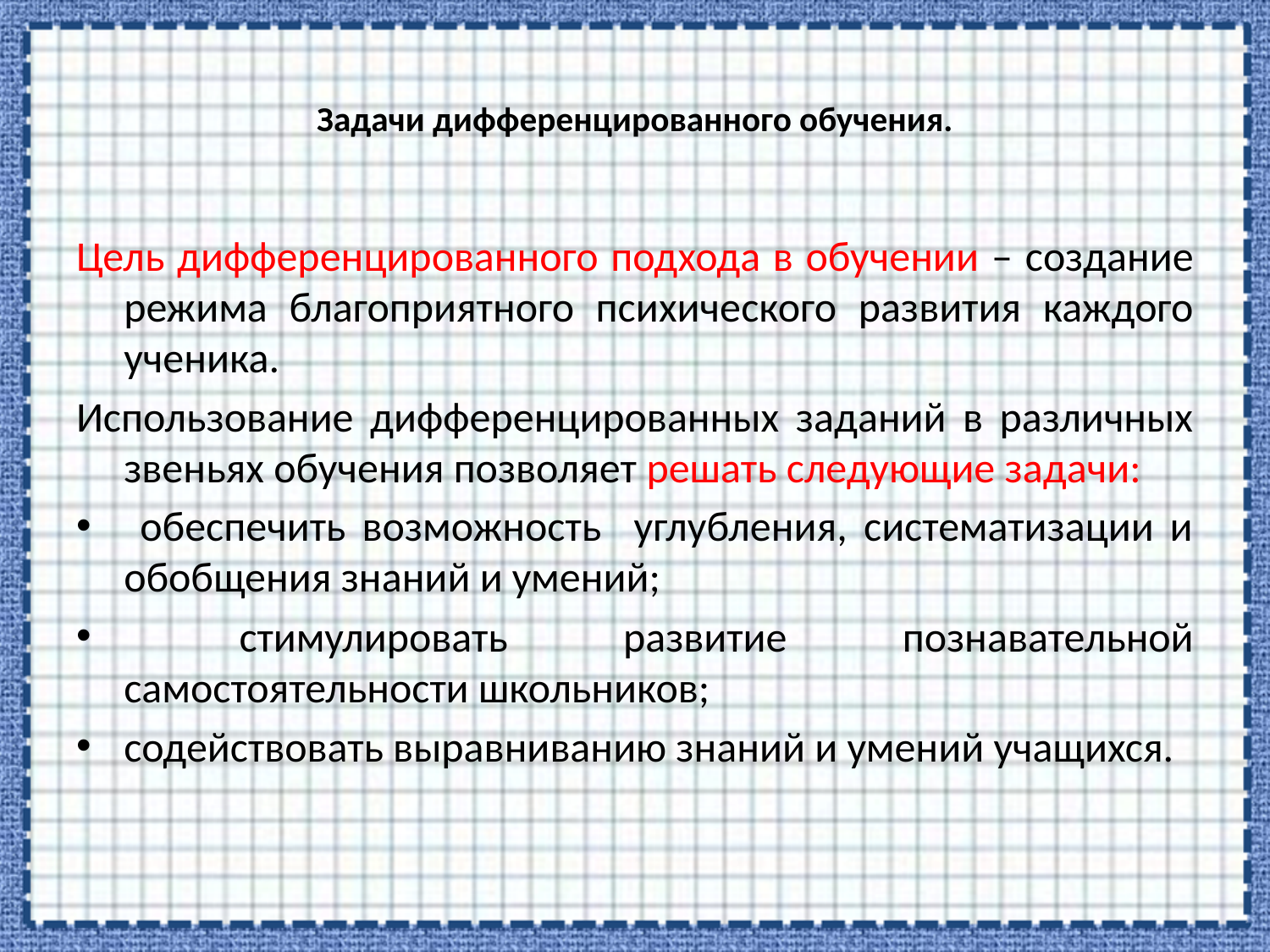

# Задачи дифференцированного обучения.
Цель дифференцированного подхода в обучении – создание режима благоприятного психического развития каждого ученика.
Использование дифференцированных заданий в различных звеньях обучения позволяет решать следующие задачи:
 обеспечить возможность  углубления, систематизации и обобщения знаний и умений;
 стимулировать развитие познавательной самостоятельности школьников;
содействовать выравниванию знаний и умений учащихся.